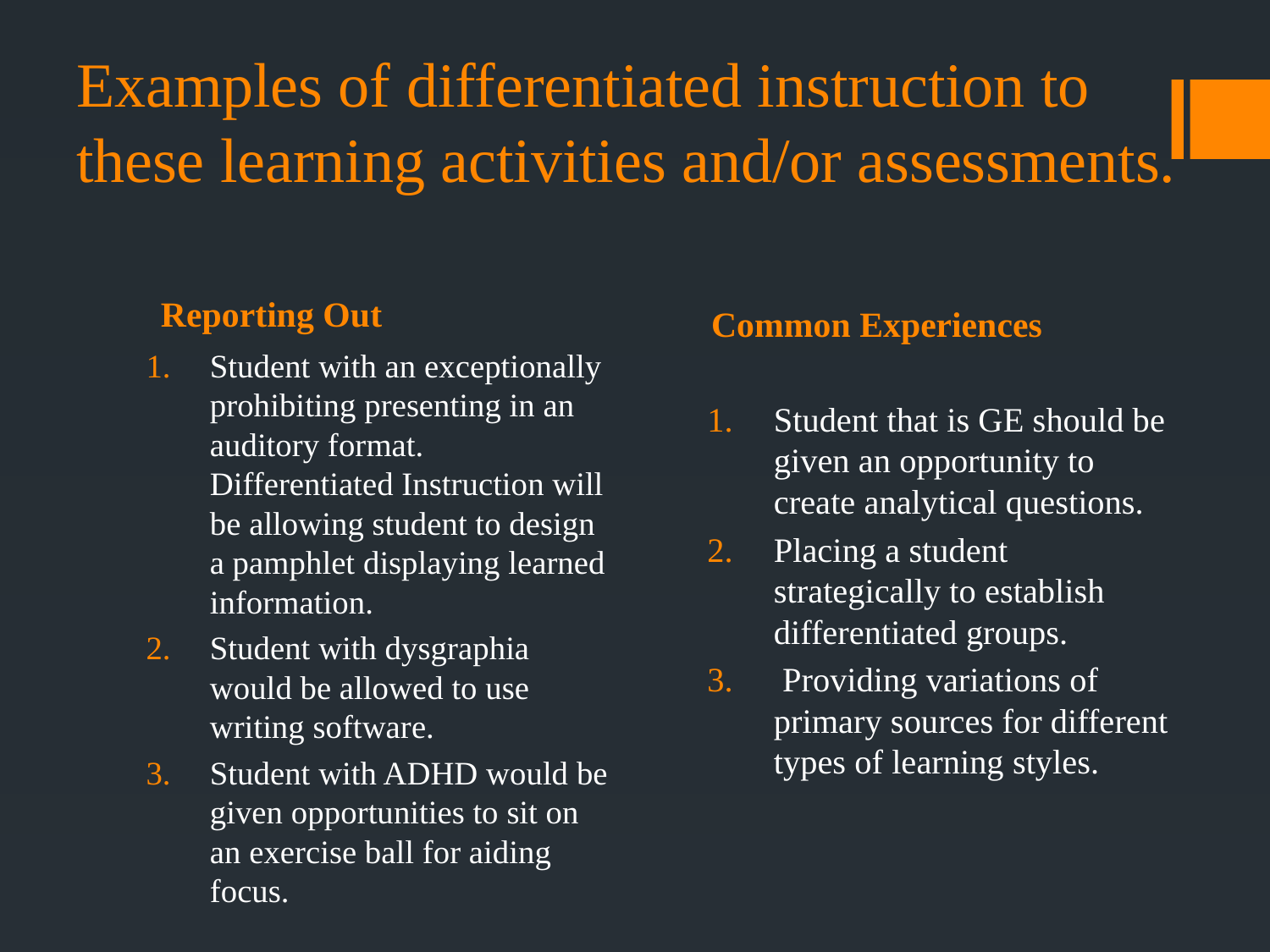

# Examples of differentiated instruction to these learning activities and/or assessments.
Reporting Out
Common Experiences
Student with an exceptionally prohibiting presenting in an auditory format. Differentiated Instruction will be allowing student to design a pamphlet displaying learned information.
Student with dysgraphia would be allowed to use writing software.
Student with ADHD would be given opportunities to sit on an exercise ball for aiding focus.

Student that is GE should be given an opportunity to create analytical questions.
Placing a student strategically to establish differentiated groups.
 Providing variations of primary sources for different types of learning styles.